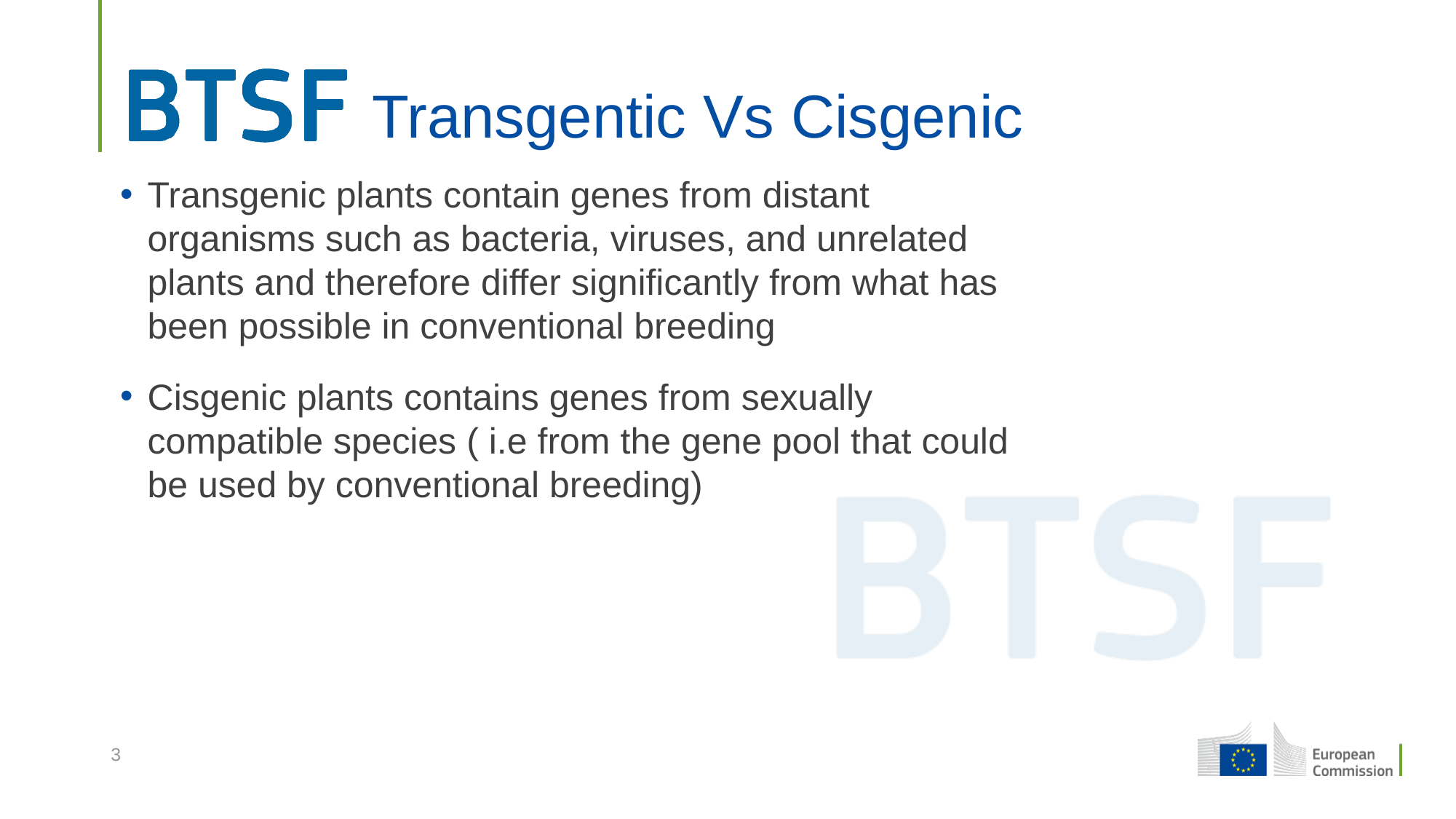

# Transgentic Vs Cisgenic
Transgenic plants contain genes from distant organisms such as bacteria, viruses, and unrelated plants and therefore differ significantly from what has been possible in conventional breeding
Cisgenic plants contains genes from sexually compatible species ( i.e from the gene pool that could be used by conventional breeding)

3